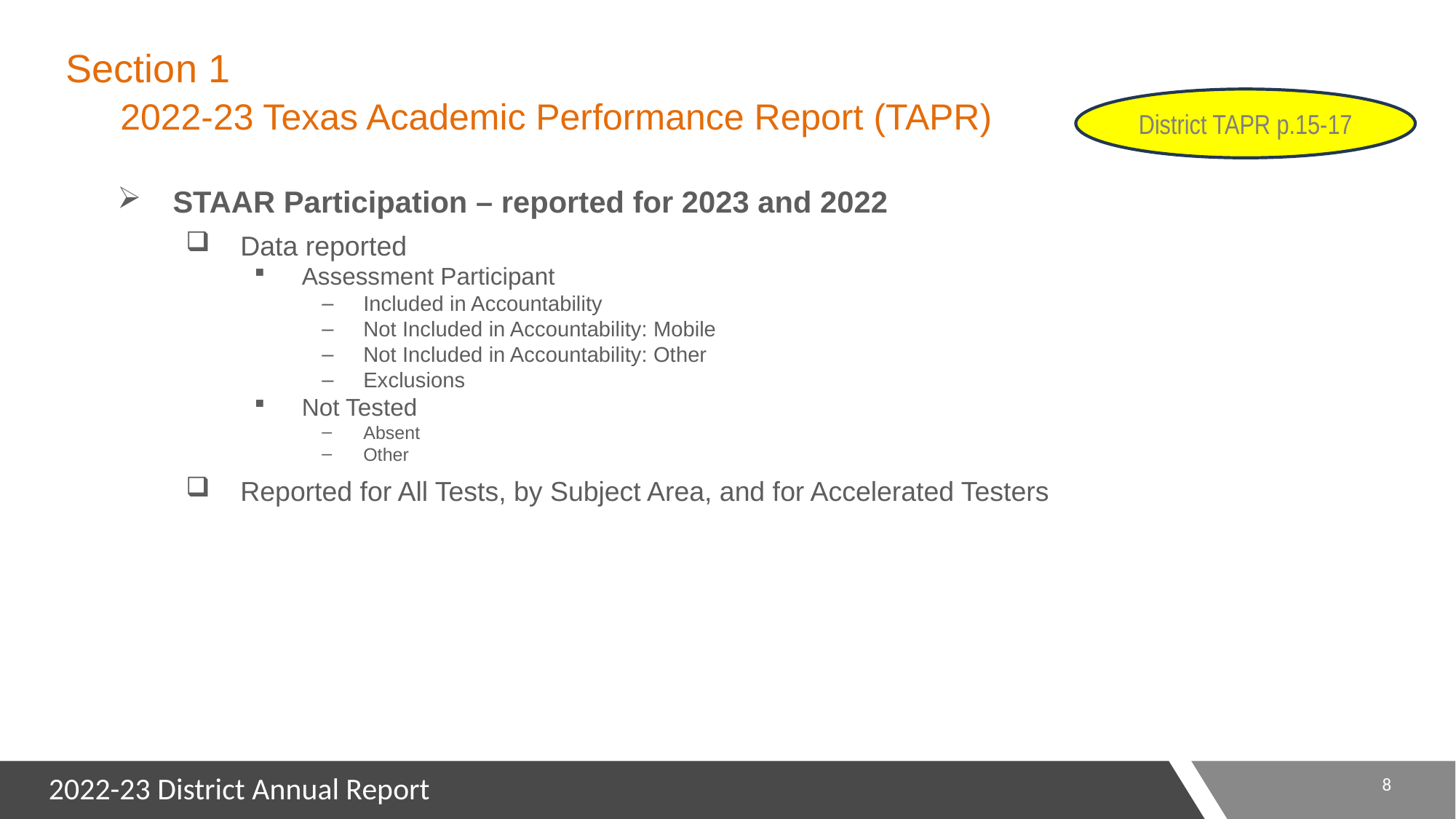

# Section 1 2022-23 Texas Academic Performance Report (TAPR)
District TAPR p.15-17
STAAR Participation – reported for 2023 and 2022
Data reported
Assessment Participant
Included in Accountability
Not Included in Accountability: Mobile
Not Included in Accountability: Other
Exclusions
Not Tested
Absent
Other
Reported for All Tests, by Subject Area, and for Accelerated Testers

8